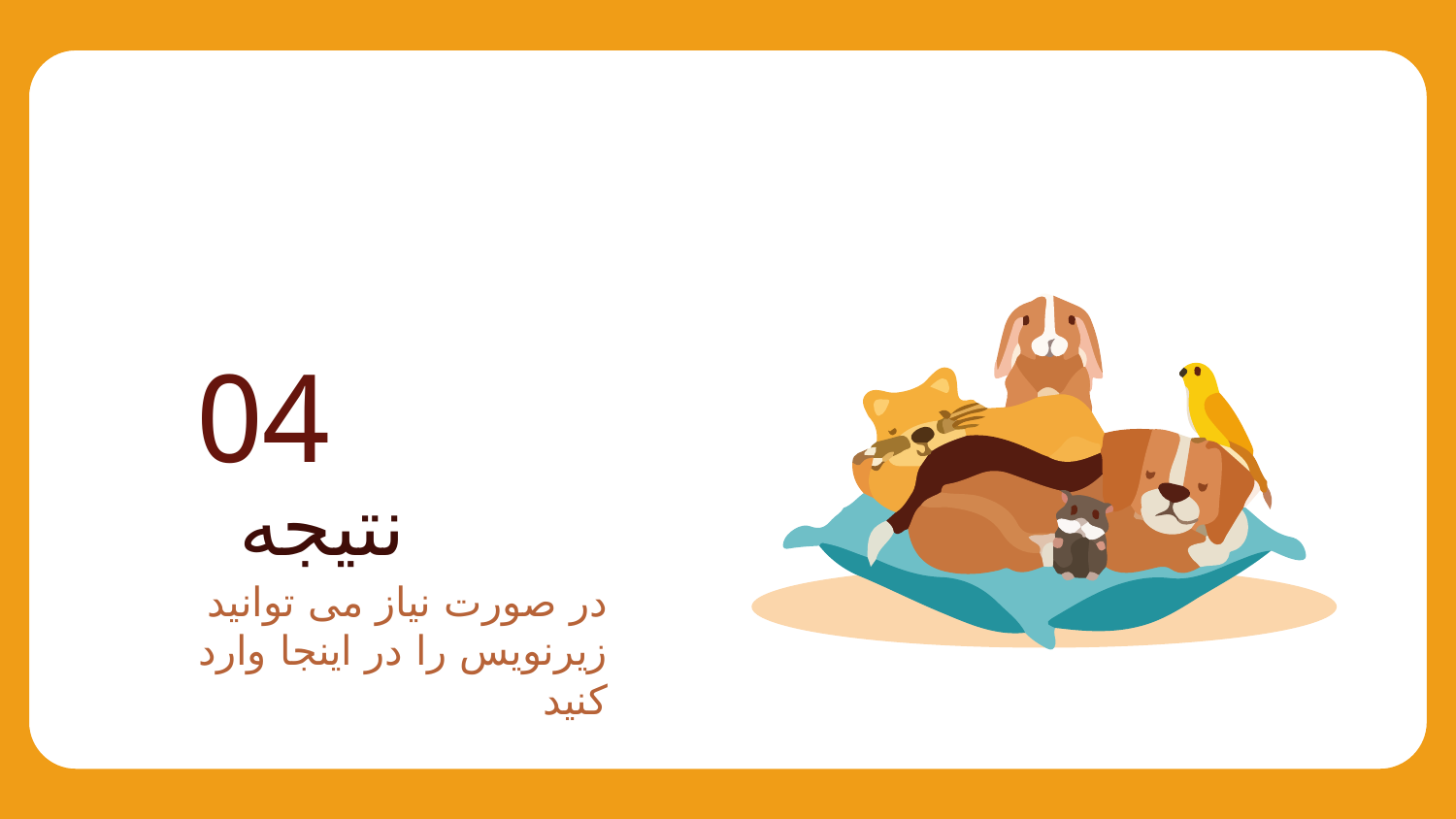

04
# نتیجه
در صورت نیاز می توانید زیرنویس را در اینجا وارد کنید